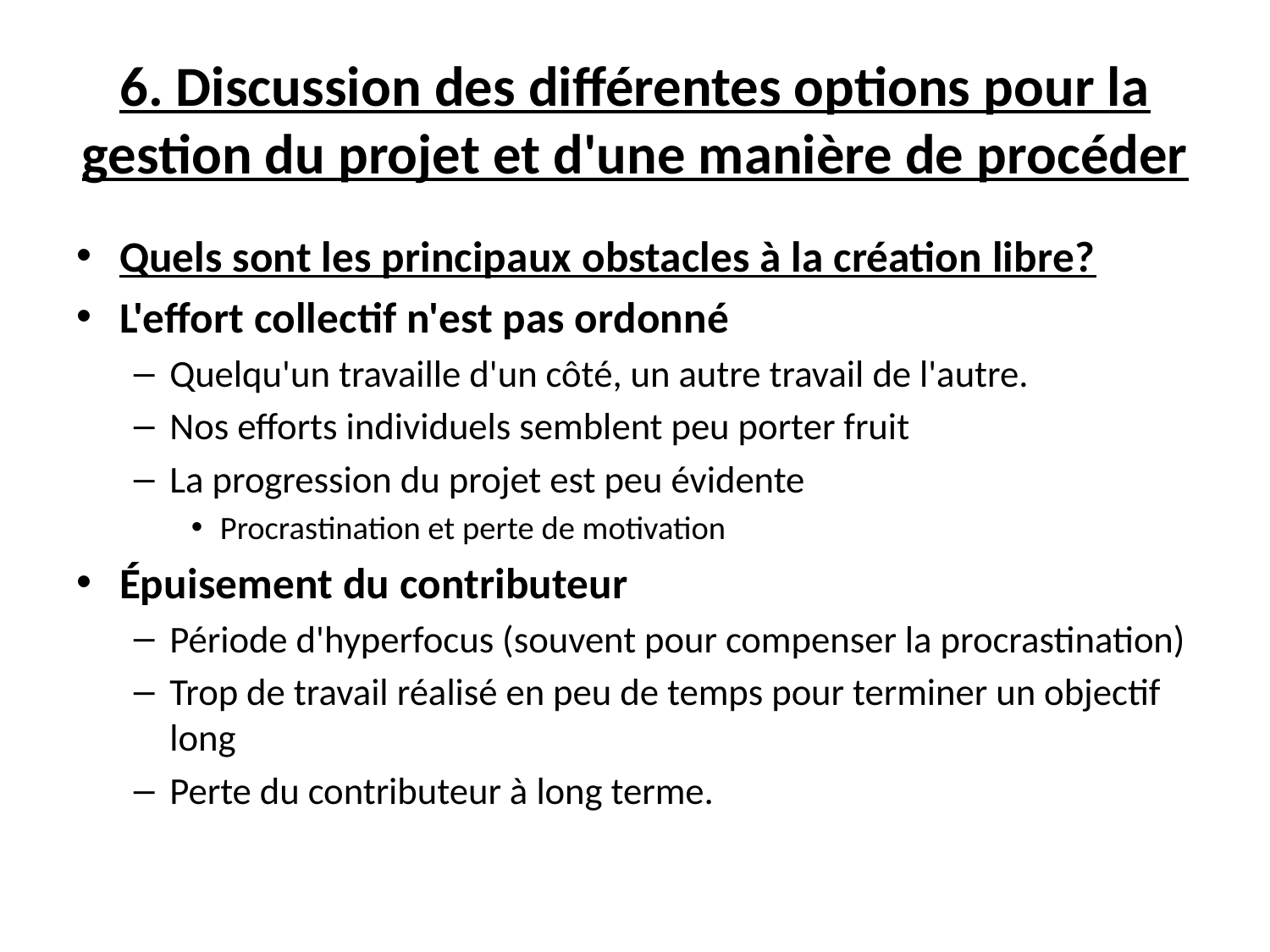

# 6. Discussion des différentes options pour la gestion du projet et d'une manière de procéder
Quels sont les principaux obstacles à la création libre?
L'effort collectif n'est pas ordonné
Quelqu'un travaille d'un côté, un autre travail de l'autre.
Nos efforts individuels semblent peu porter fruit
La progression du projet est peu évidente
Procrastination et perte de motivation
Épuisement du contributeur
Période d'hyperfocus (souvent pour compenser la procrastination)
Trop de travail réalisé en peu de temps pour terminer un objectif long
Perte du contributeur à long terme.